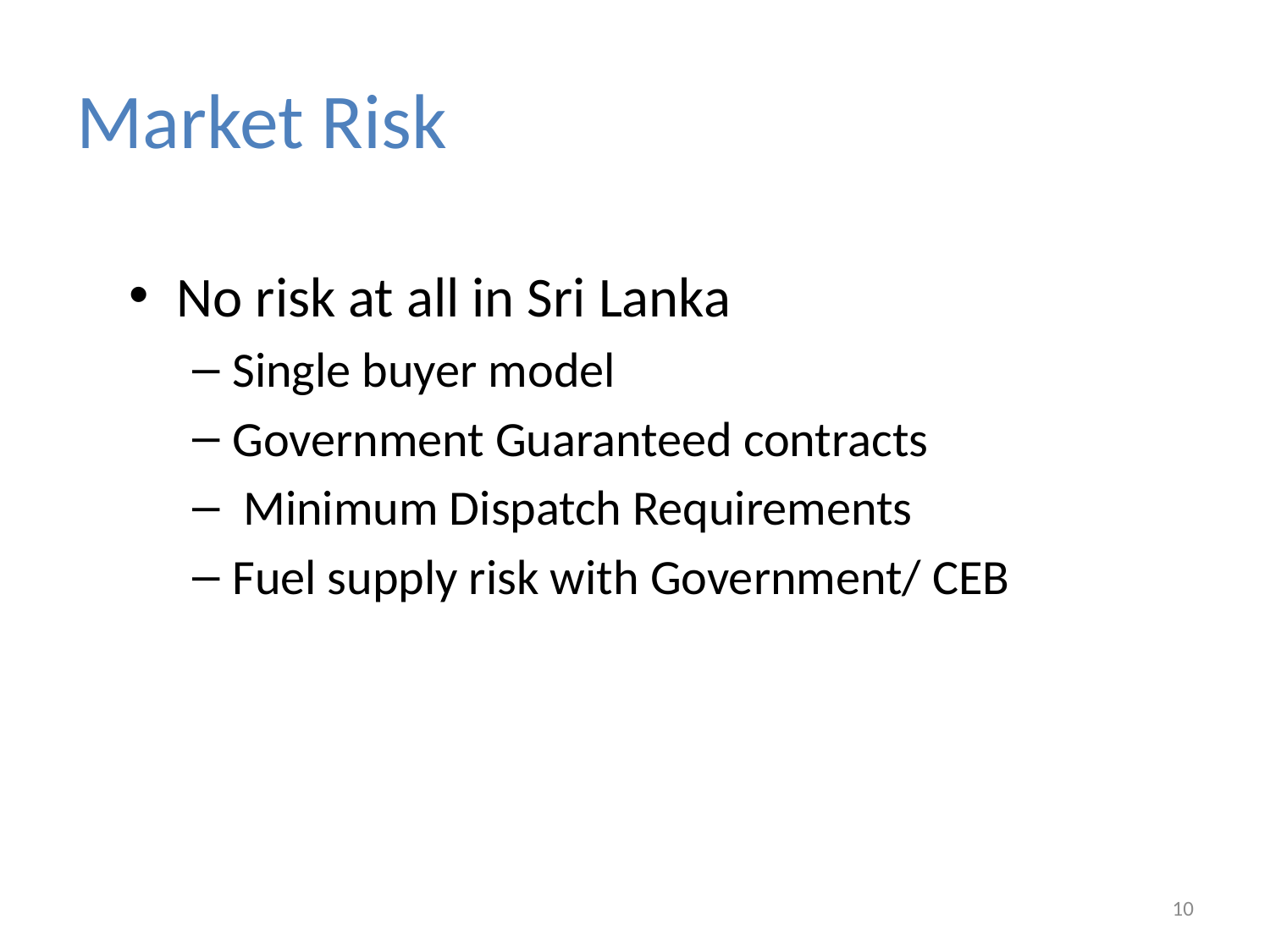

# Market Risk
No risk at all in Sri Lanka
Single buyer model
Government Guaranteed contracts
 Minimum Dispatch Requirements
Fuel supply risk with Government/ CEB

10